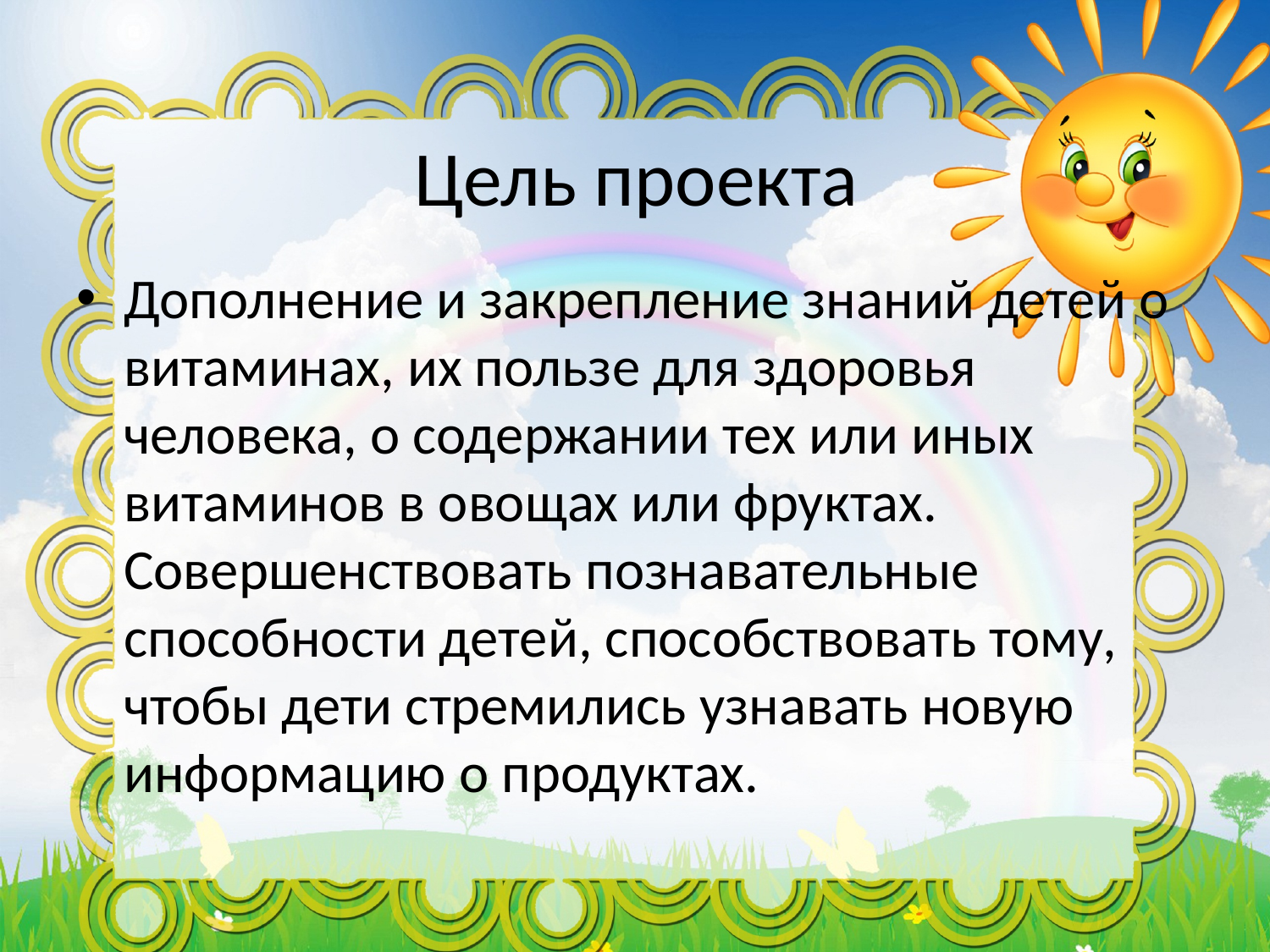

# Цель проекта
Дополнение и закрепление знаний детей о витаминах, их пользе для здоровья человека, о содержании тех или иных витаминов в овощах или фруктах. Совершенствовать познавательные способности детей, способствовать тому, чтобы дети стремились узнавать новую информацию о продуктах.